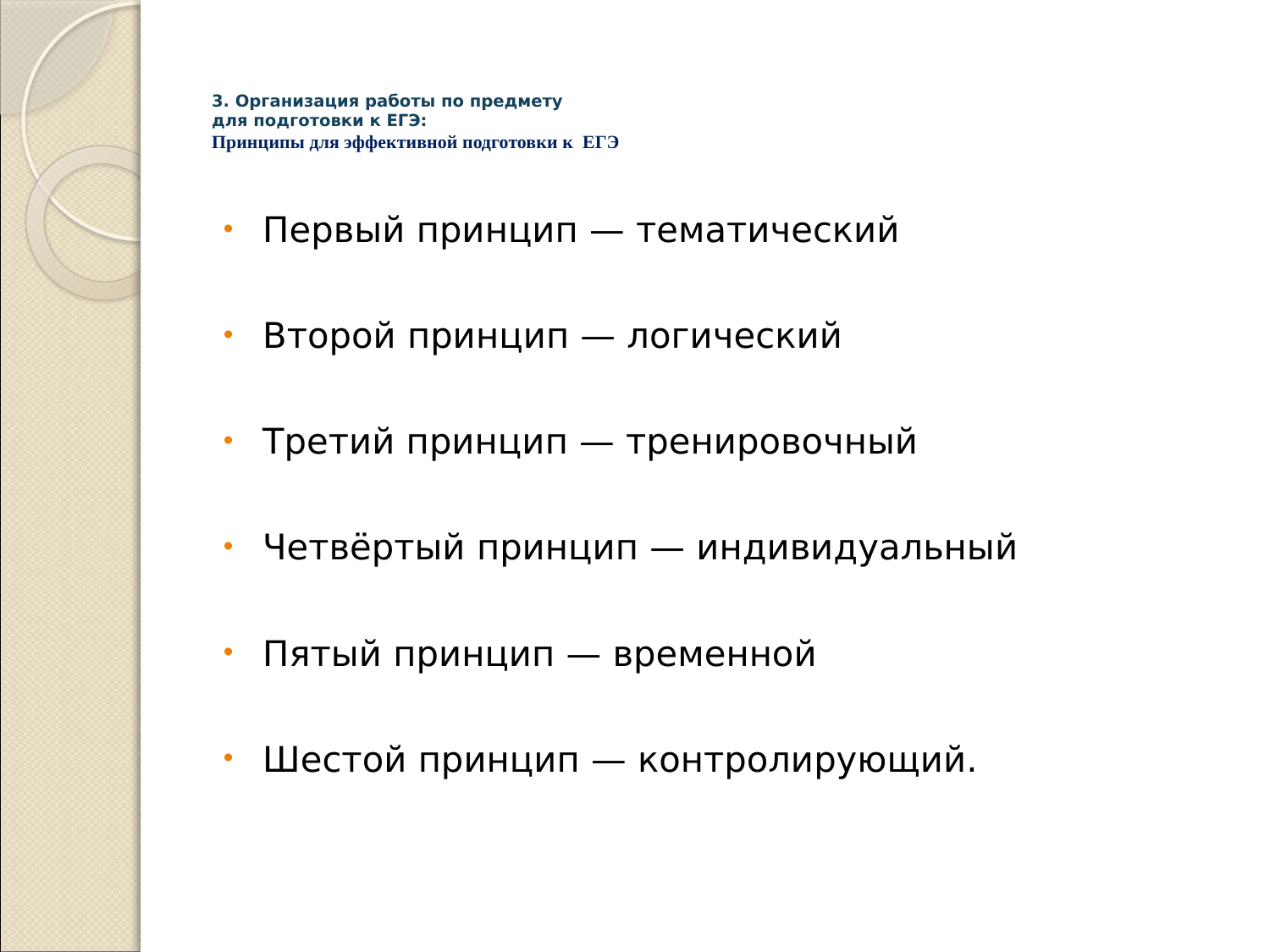

# 3. Организация работы по предмету для подготовки к ЕГЭ: Принципы для эффективной подготовки к  ЕГЭ
Первый принцип — тематический

Второй принцип — логический

Третий принцип — тренировочный

Четвёртый принцип — индивидуальный

Пятый принцип — временной

Шестой принцип — контролирующий.